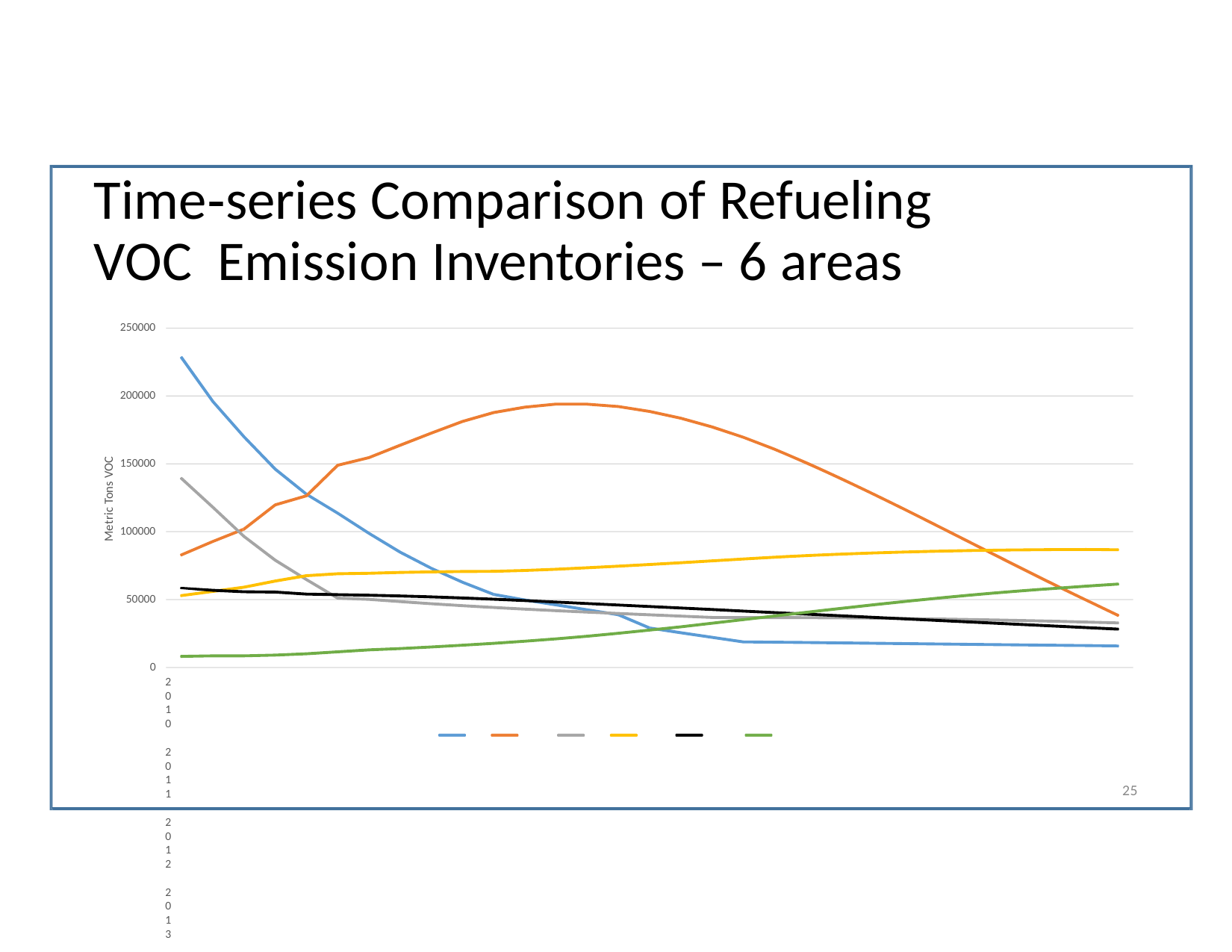

# Time‐series Comparison of Refueling VOC  Emission Inventories – 6 areas

250000

200000
Metric Tons VOC
150000
100000
50000
0
2010 2011 2012 2013 2014 2015 2016 2017 2018 2019 2020 2021 2022 2023 2024 2025 2026 2027 2028 2029 2030 2031 2032 2033 2034 2035 2036 2037 2038 2039 2040
Calendar Year

US	China	EU	Brazil	Japan	India

25